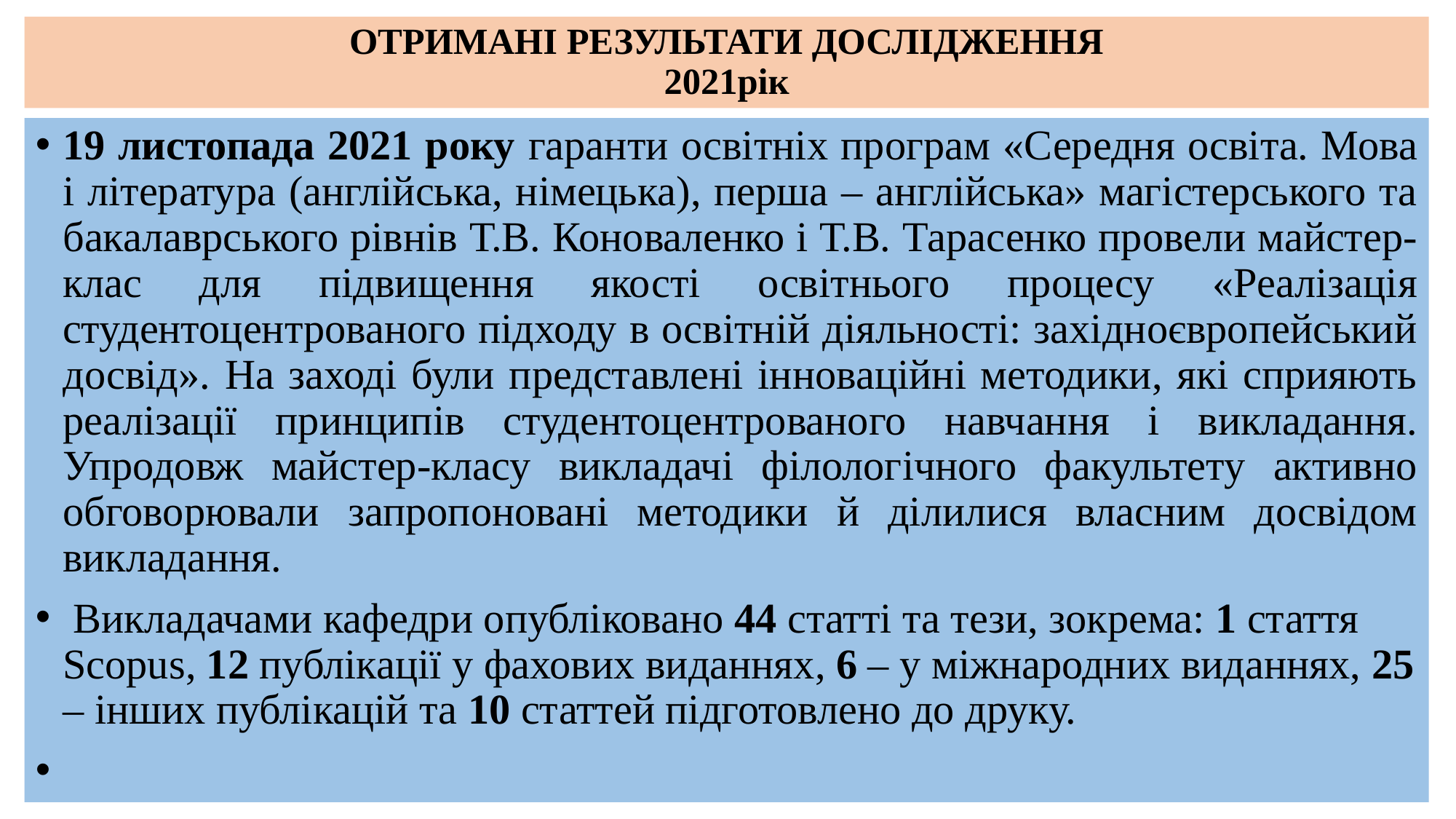

# ОТРИМАНІ РЕЗУЛЬТАТИ ДОСЛІДЖЕННЯ 2021рік
19 листопада 2021 року гаранти освітніх програм «Середня освіта. Мова і література (англійська, німецька), перша – англійська» магістерського та бакалаврського рівнів Т.В. Коноваленко і Т.В. Тарасенко провели майстер-клас для підвищення якості освітнього процесу «Реалізація студентоцентрованого підходу в освітній діяльності: західноєвропейський досвід». На заході були представлені інноваційні методики, які сприяють реалізації принципів студентоцентрованого навчання і викладання. Упродовж майстер-класу викладачі філологічного факультету активно обговорювали запропоновані методики й ділилися власним досвідом викладання.
 Викладачами кафедри опубліковано 44 статті та тези, зокрема: 1 стаття Scopus, 12 публікації у фахових виданнях, 6 – у міжнародних виданнях, 25 – інших публікацій та 10 статтей підготовлено до друку.